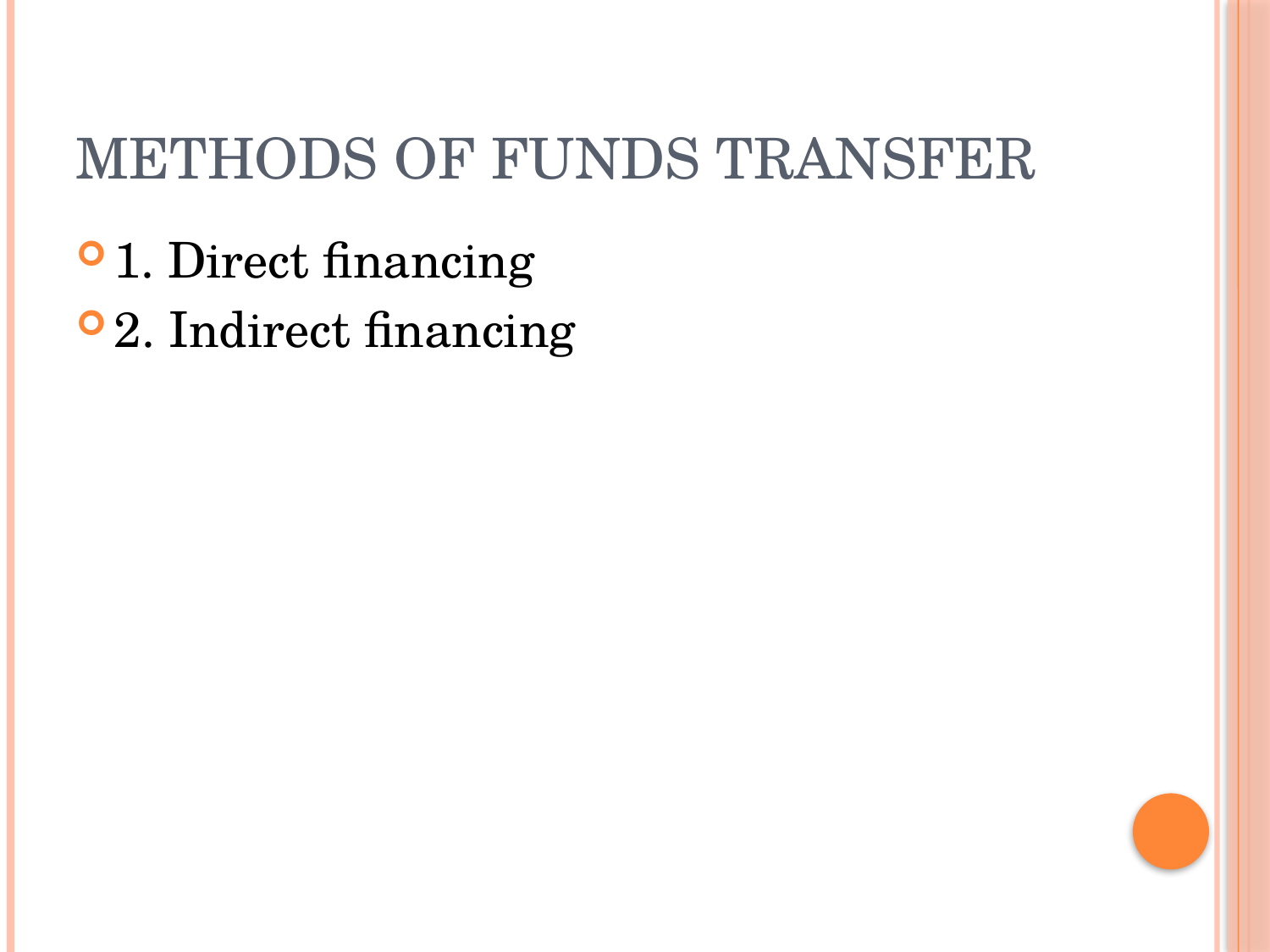

# Methods of funds transfer
1. Direct financing
2. Indirect financing